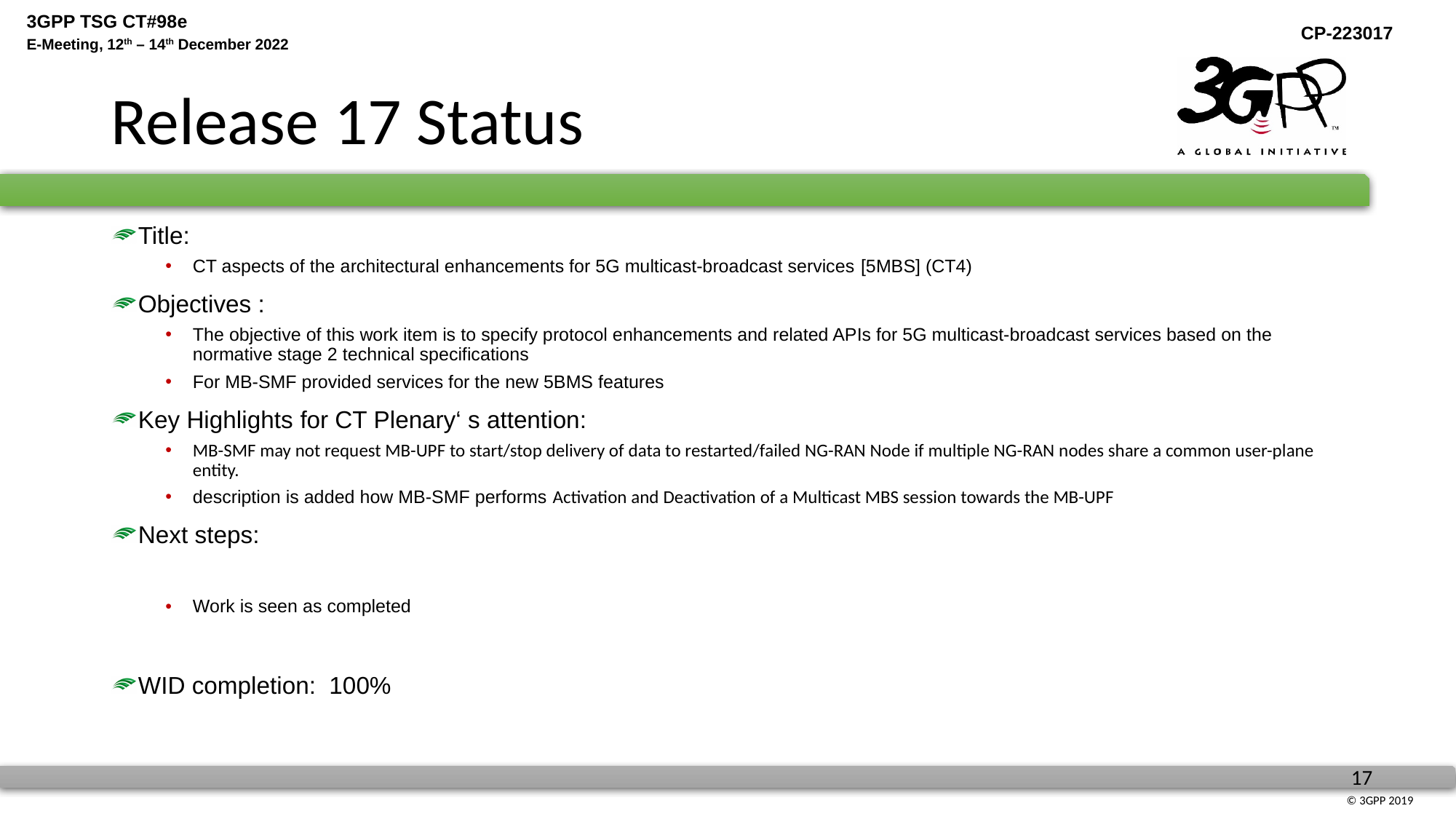

# Release 17 Status
Title:
CT aspects of the architectural enhancements for 5G multicast-broadcast services [5MBS] (CT4)
Objectives :
The objective of this work item is to specify protocol enhancements and related APIs for 5G multicast-broadcast services based on the normative stage 2 technical specifications
For MB-SMF provided services for the new 5BMS features
Key Highlights for CT Plenary‘ s attention:
MB-SMF may not request MB-UPF to start/stop delivery of data to restarted/failed NG-RAN Node if multiple NG-RAN nodes share a common user-plane entity.
description is added how MB-SMF performs Activation and Deactivation of a Multicast MBS session towards the MB-UPF
Next steps:

Work is seen as completed

WID completion:  100%